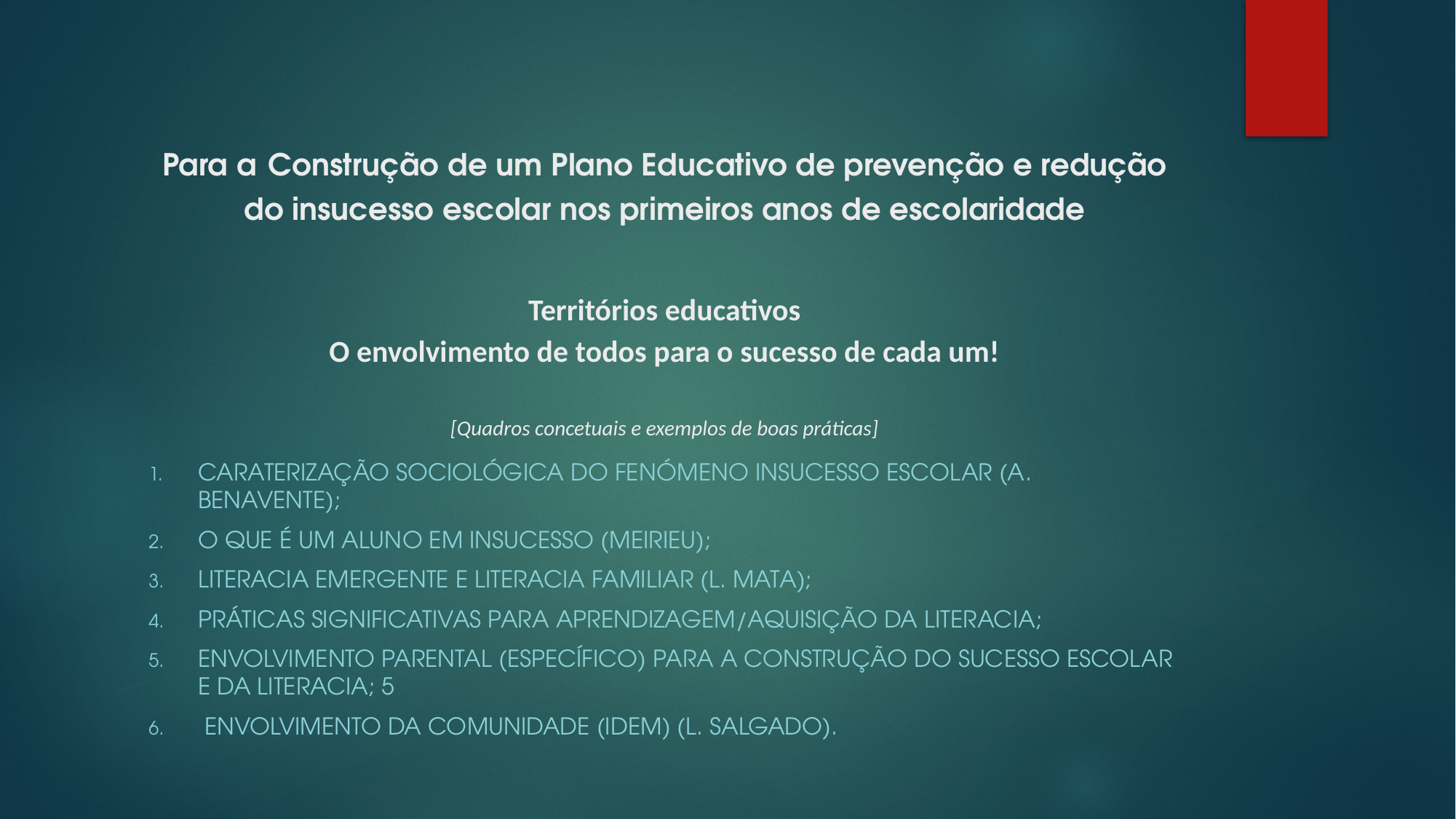

# Para a Construção de um Plano Educativo de prevenção e redução do insucesso escolar nos primeiros anos de escolaridade Territórios educativos O envolvimento de todos para o sucesso de cada um! [Quadros concetuais e exemplos de boas práticas]

Caraterização sociológica do fenómeno insucesso escolar (A. Benavente);
o que é um aluno em insucesso (Meirieu);
Literacia emergente e literacia familiar (L. Mata);
Práticas significativas para aprendizagem/aquisição da literacia;
Envolvimento parental (específico) para a construção do sucesso escolar e da literacia; 5
 Envolvimento da comunidade (idem) (L. Salgado).